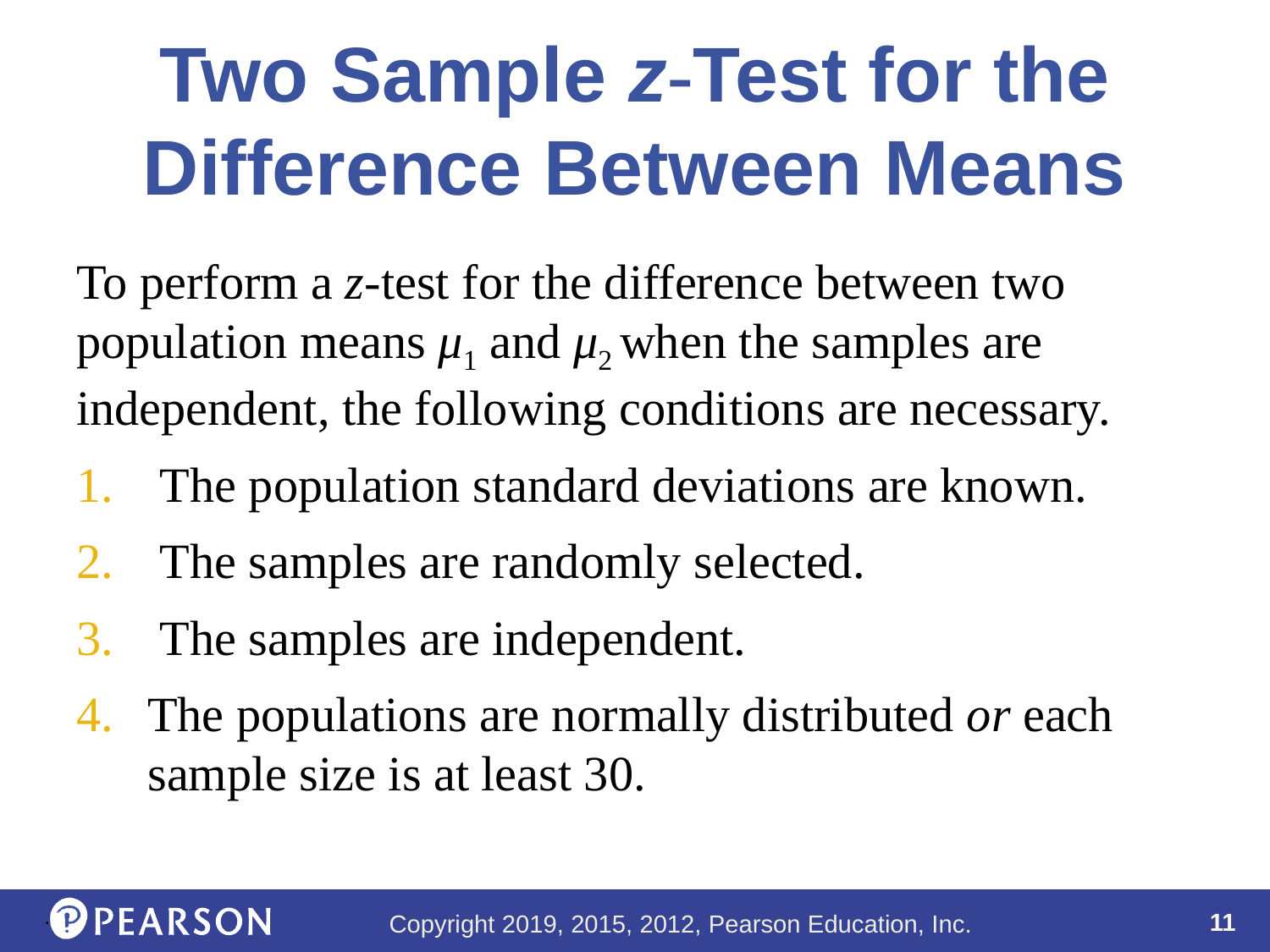

# Two Sample z-Test for the Difference Between Means
To perform a z-test for the difference between two population means μ1 and μ2 when the samples are independent, the following conditions are necessary.
 The population standard deviations are known.
 The samples are randomly selected.
 The samples are independent.
The populations are normally distributed or each sample size is at least 30.
.